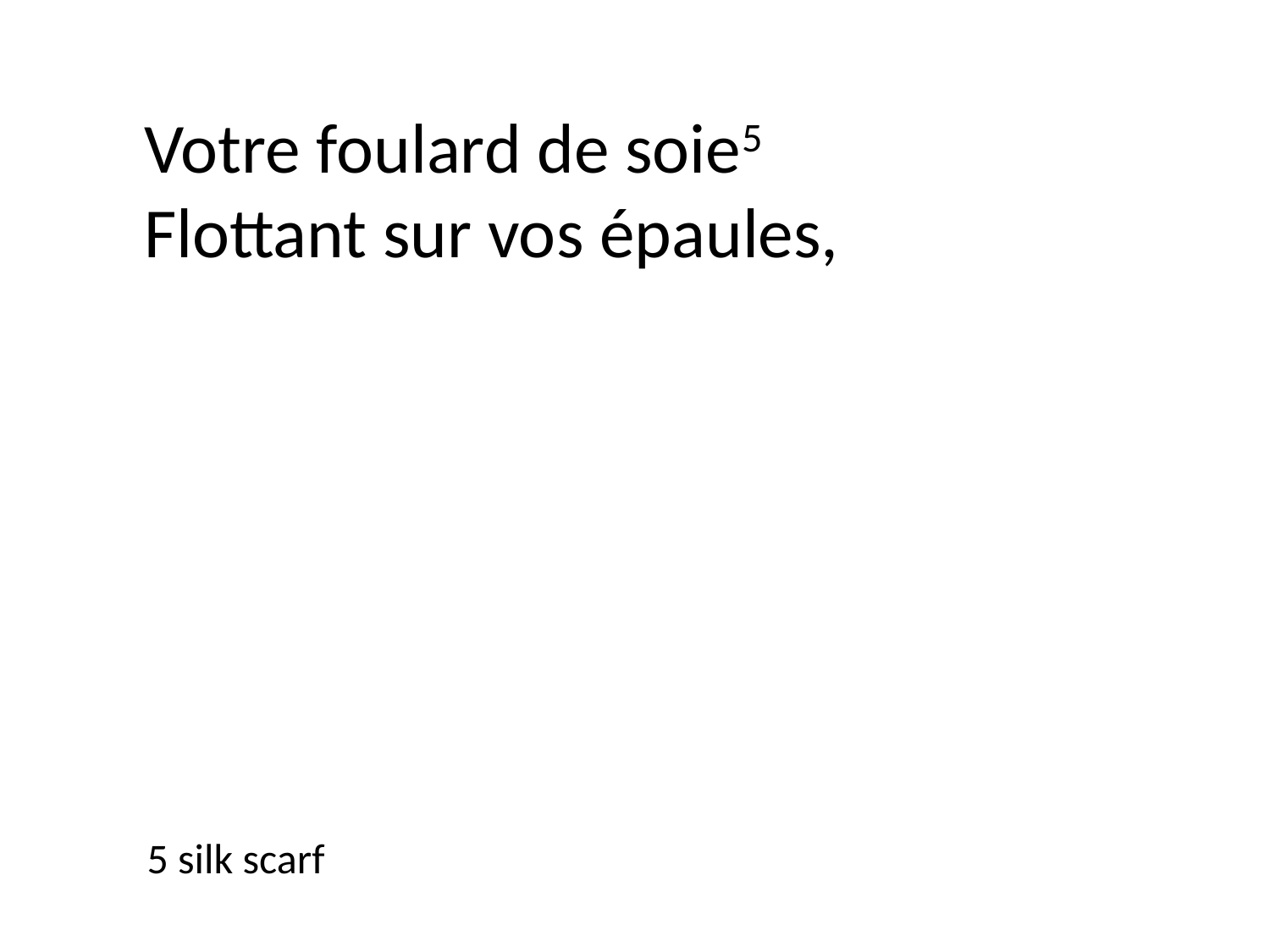

Votre foulard de soie5
Flottant sur vos épaules,
5 silk scarf